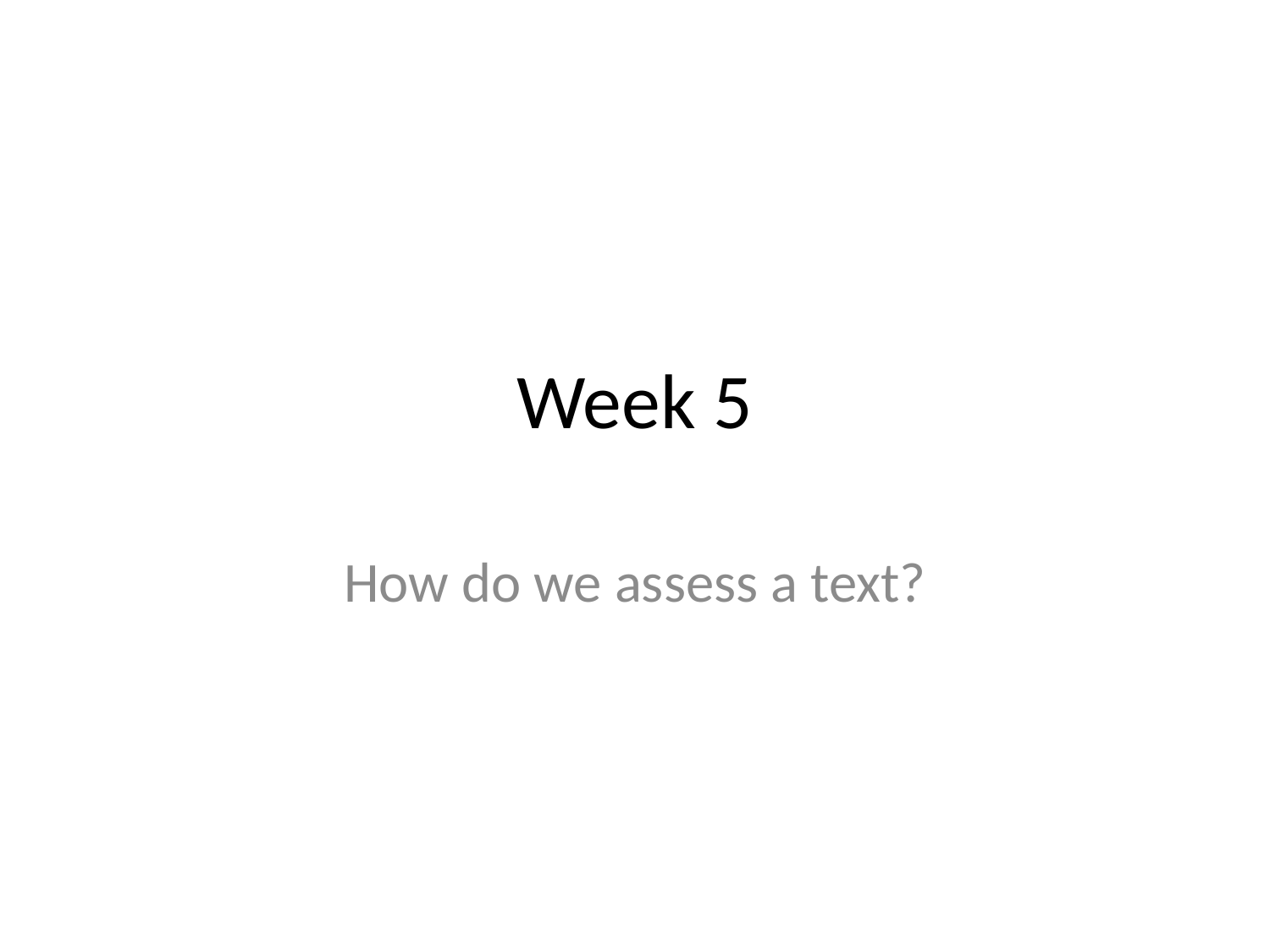

# Week 5
How do we assess a text?